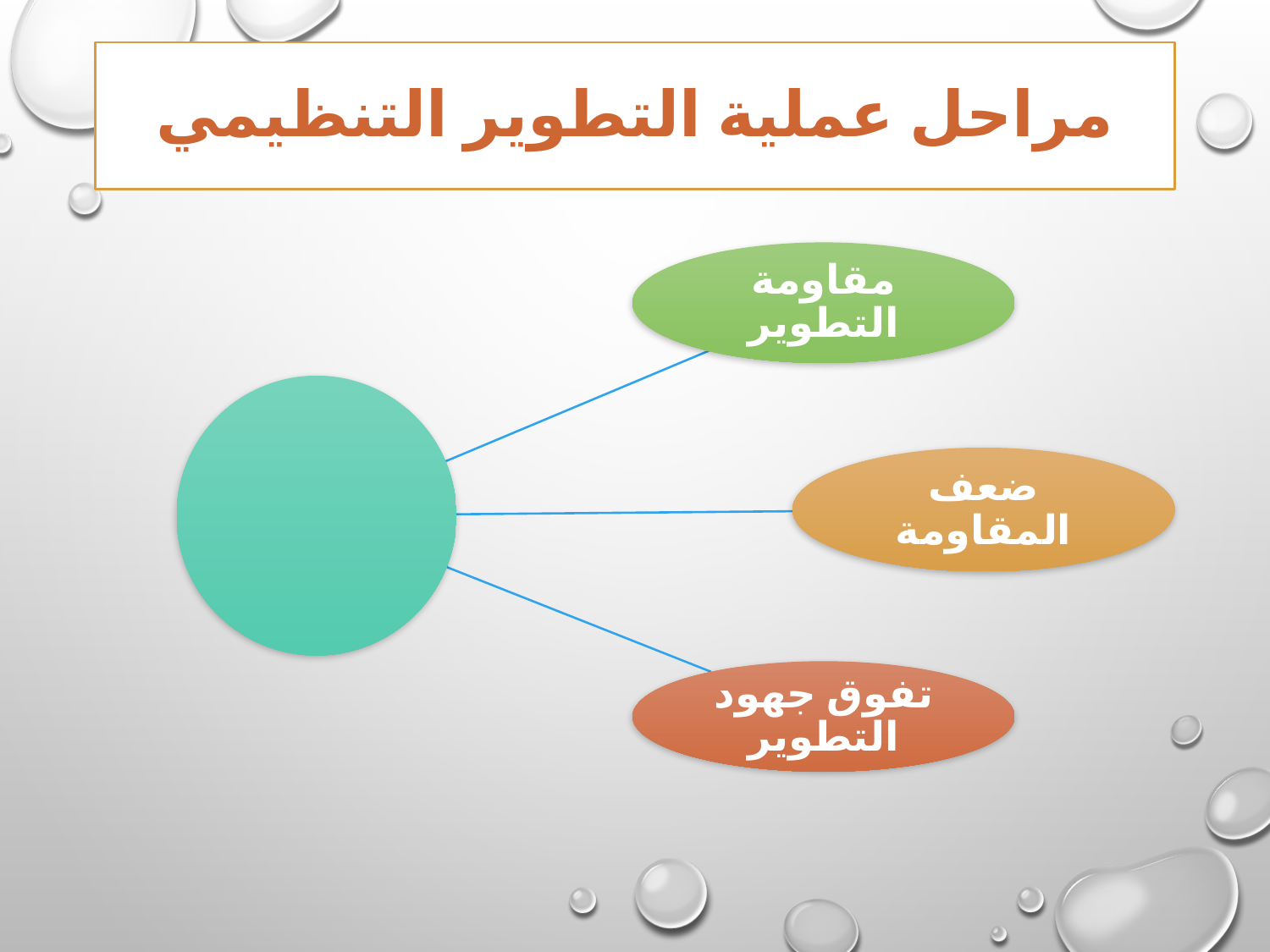

# مراحل عملية التطوير التنظيمي
مقاومة التطوير
ضعف المقاومة
تفوق جهود التطوير